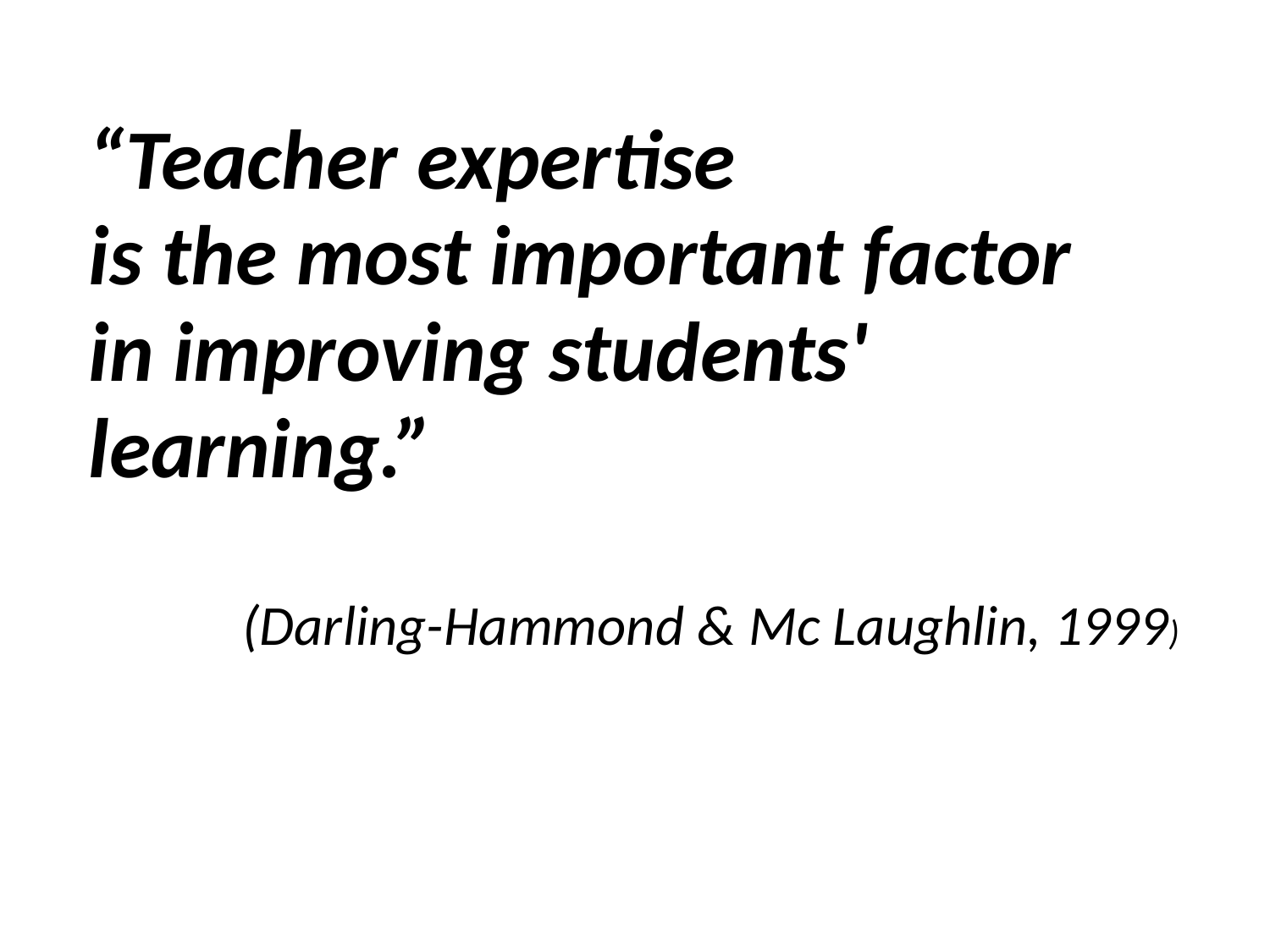

“Teacher expertise
is the most important factor
in improving students' learning.”

(Darling-Hammond & Mc Laughlin, 1999)